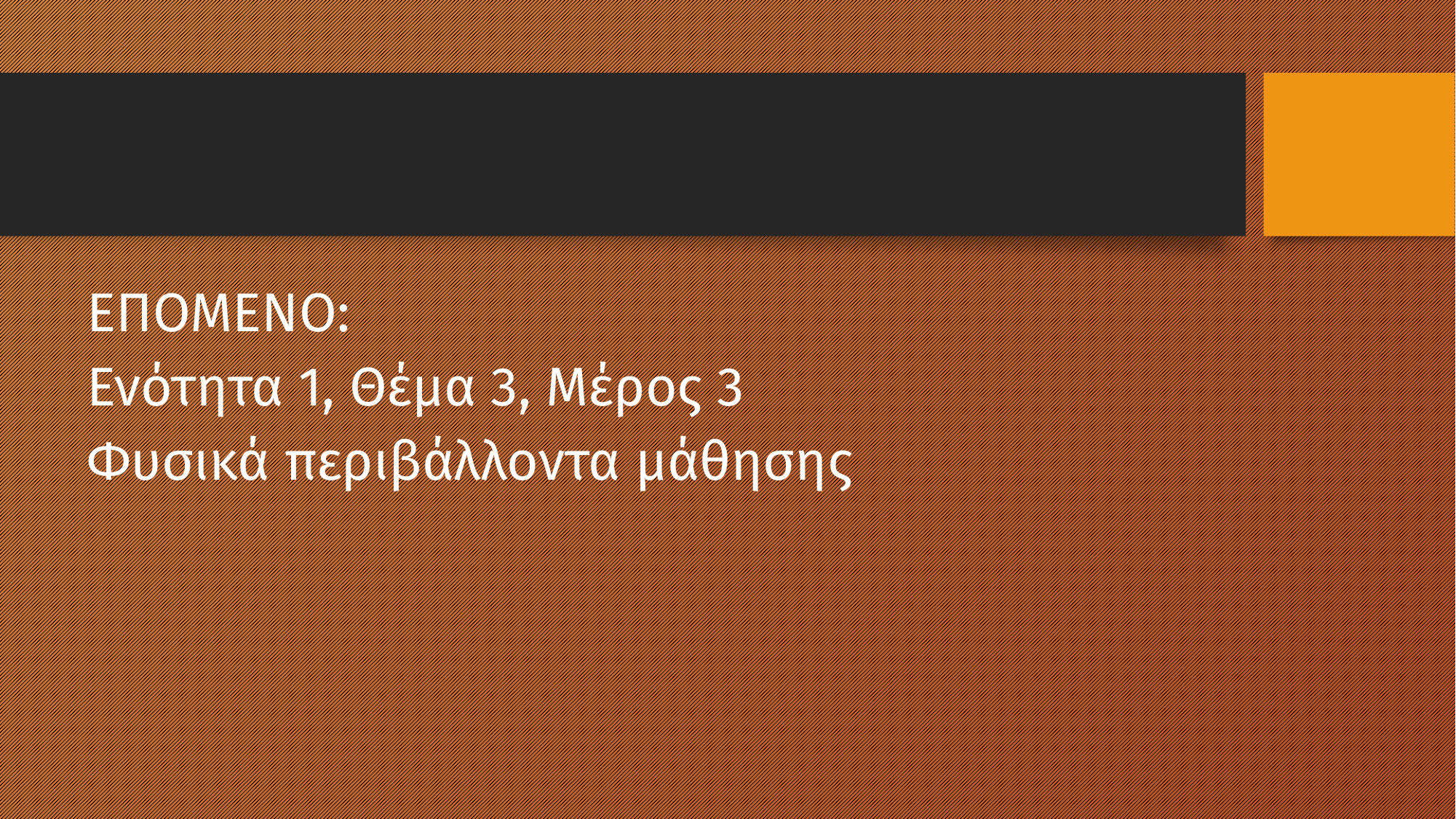

#
ΕΠΟΜΕΝΟ:
Ενότητα 1, Θέμα 3, Μέρος 3
Φυσικά περιβάλλοντα μάθησης